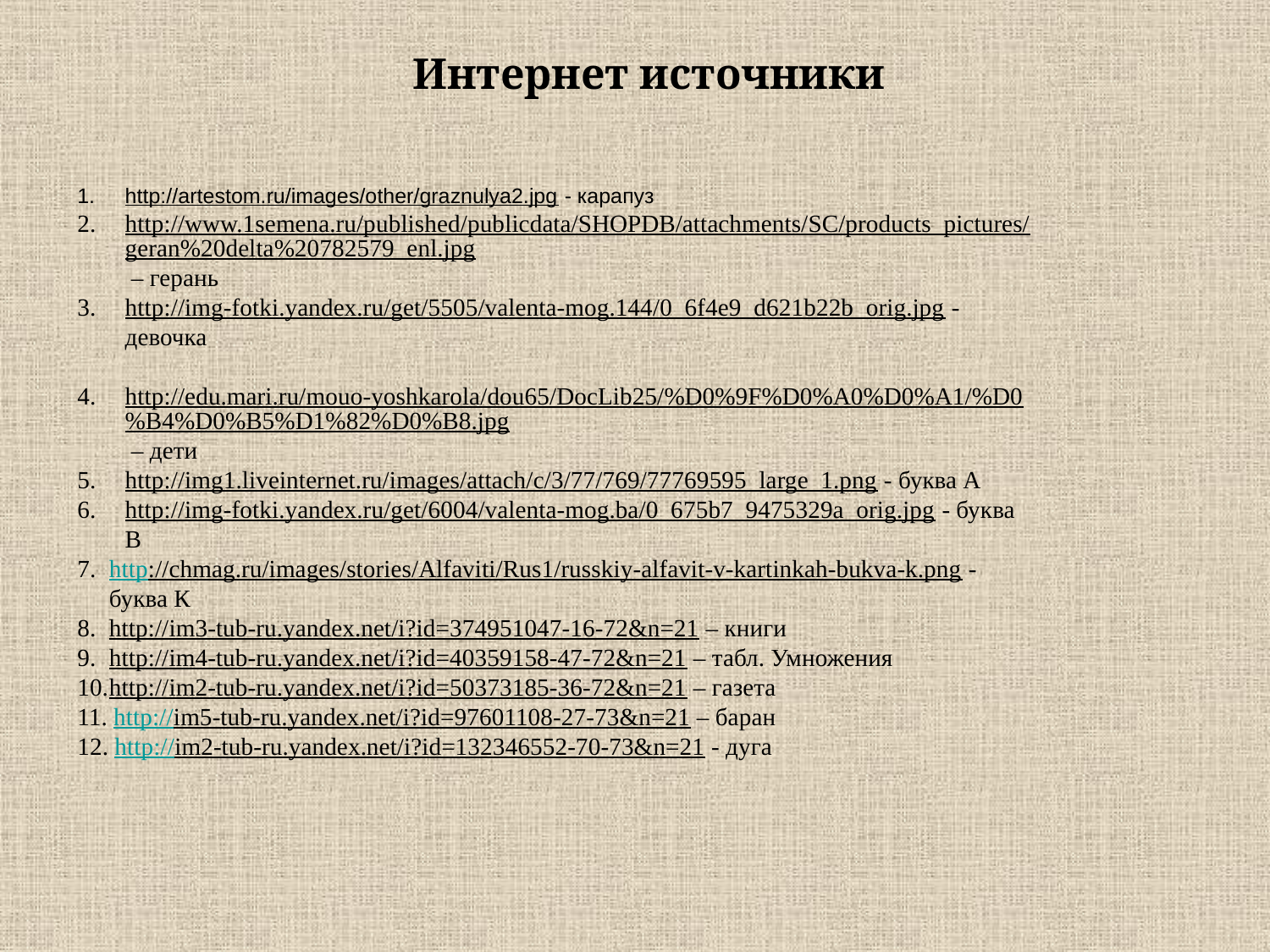

Интернет источники
http://artestom.ru/images/other/graznulya2.jpg - карапуз
http://www.1semena.ru/published/publicdata/SHOPDB/attachments/SC/products_pictures/geran%20delta%20782579_enl.jpg – герань
http://img-fotki.yandex.ru/get/5505/valenta-mog.144/0_6f4e9_d621b22b_orig.jpg - девочка

http://edu.mari.ru/mouo-yoshkarola/dou65/DocLib25/%D0%9F%D0%A0%D0%A1/%D0%B4%D0%B5%D1%82%D0%B8.jpg – дети
http://img1.liveinternet.ru/images/attach/c/3/77/769/77769595_large_1.png - буква А
http://img-fotki.yandex.ru/get/6004/valenta-mog.ba/0_675b7_9475329a_orig.jpg - буква В
http://chmag.ru/images/stories/Alfaviti/Rus1/russkiy-alfavit-v-kartinkah-bukva-k.png - буква К
http://im3-tub-ru.yandex.net/i?id=374951047-16-72&n=21 – книги
http://im4-tub-ru.yandex.net/i?id=40359158-47-72&n=21 – табл. Умножения
http://im2-tub-ru.yandex.net/i?id=50373185-36-72&n=21 – газета
11. http://im5-tub-ru.yandex.net/i?id=97601108-27-73&n=21 – баран
12. http://im2-tub-ru.yandex.net/i?id=132346552-70-73&n=21 - дуга